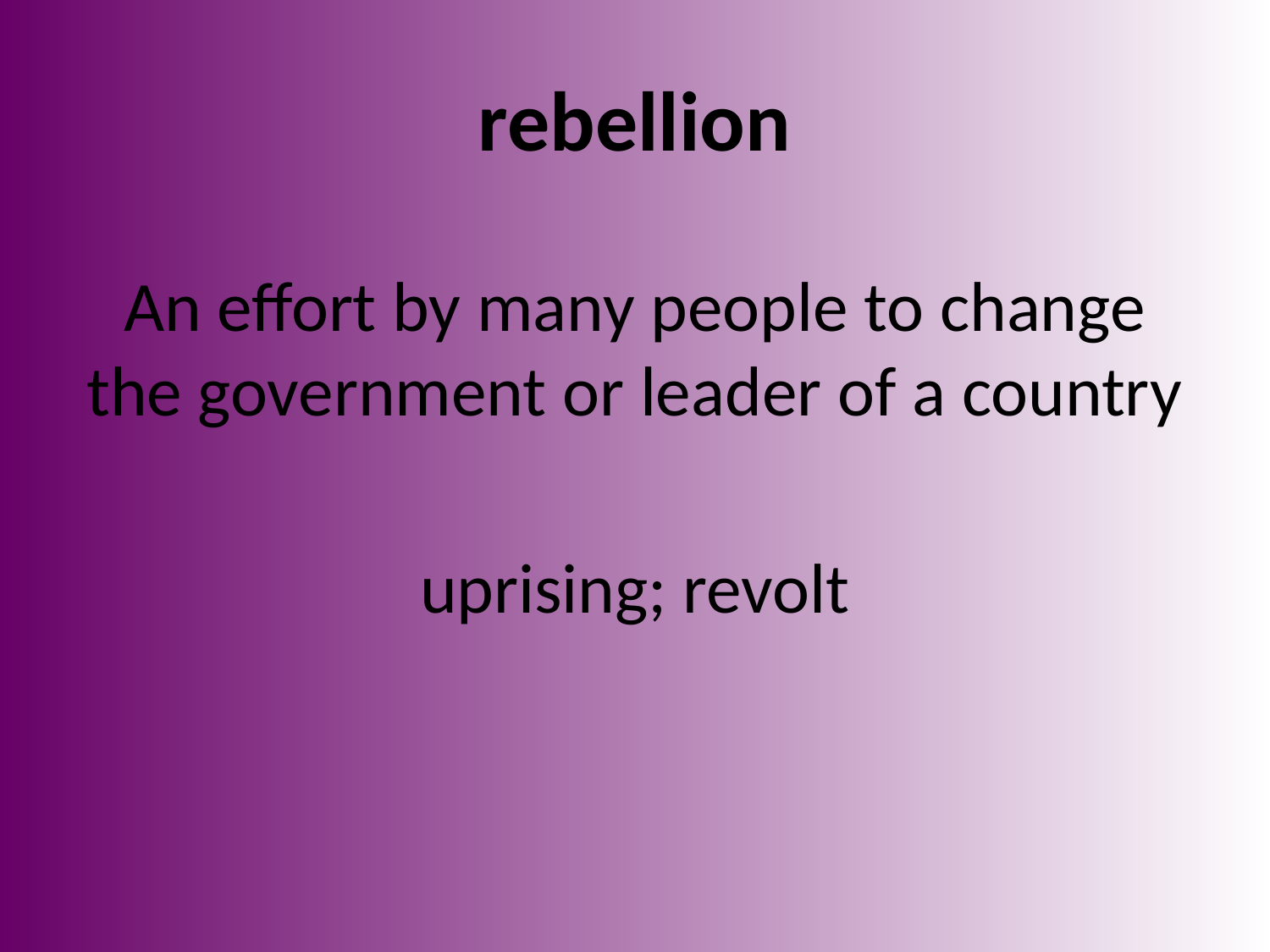

# rebellion
An effort by many people to change the government or leader of a country

uprising; revolt